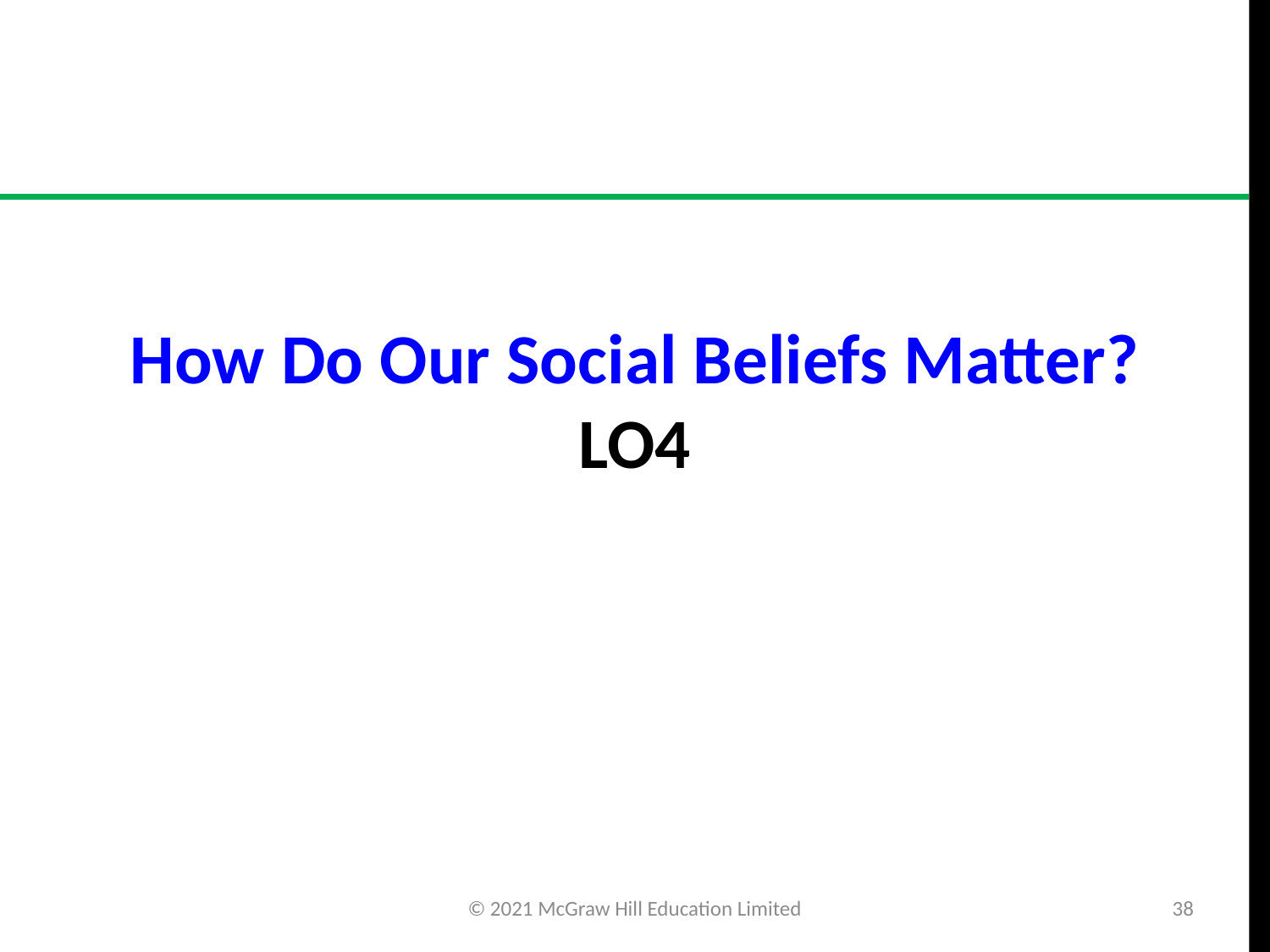

# How Do Our Social Beliefs Matter? LO4
© 2021 McGraw Hill Education Limited
38